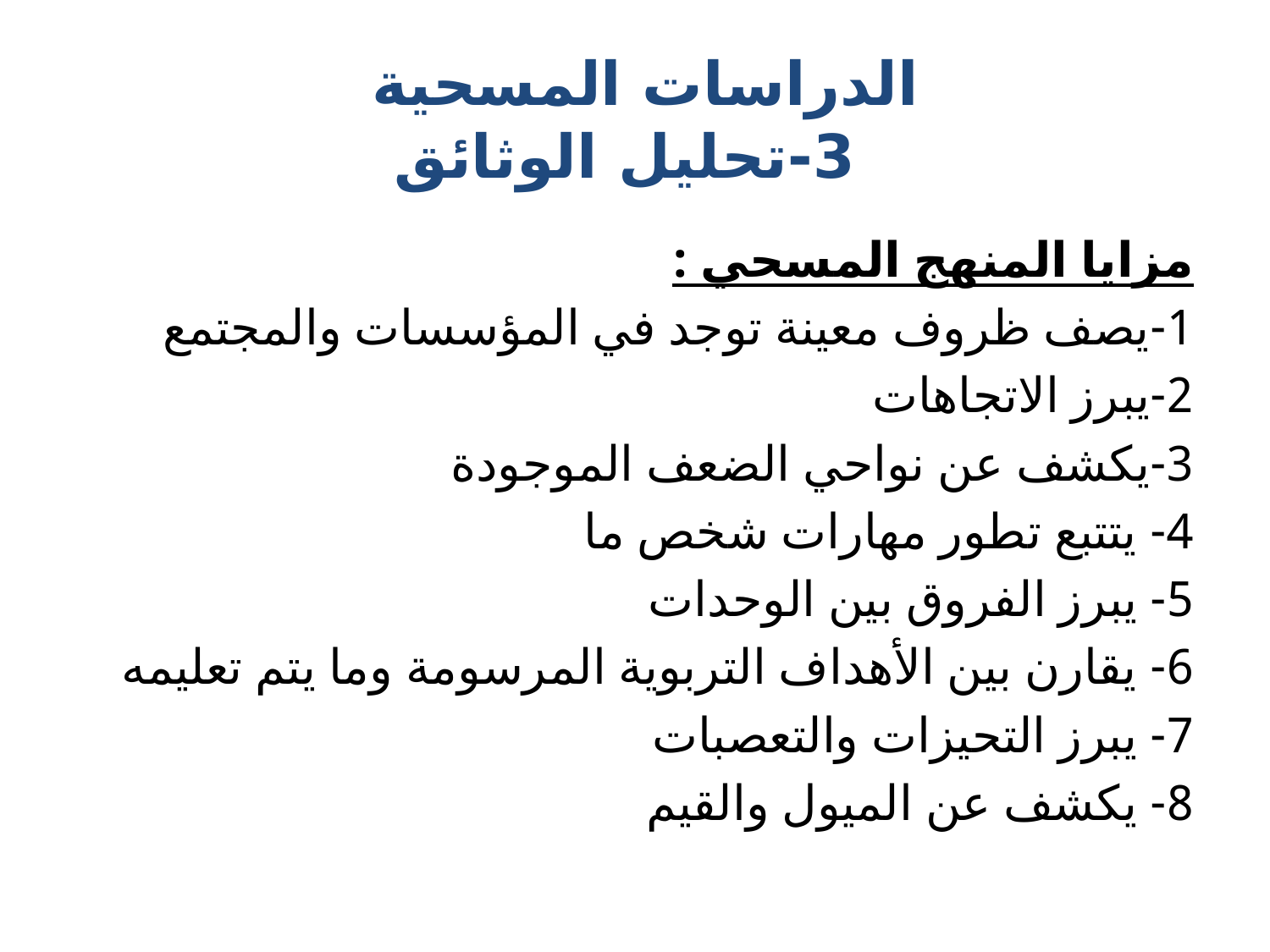

# الدراسات المسحية 3-تحليل الوثائق
مزايا المنهج المسحي :
1-يصف ظروف معينة توجد في المؤسسات والمجتمع
2-يبرز الاتجاهات
3-يكشف عن نواحي الضعف الموجودة
4- يتتبع تطور مهارات شخص ما
5- يبرز الفروق بين الوحدات
6- يقارن بين الأهداف التربوية المرسومة وما يتم تعليمه
7- يبرز التحيزات والتعصبات
8- يكشف عن الميول والقيم